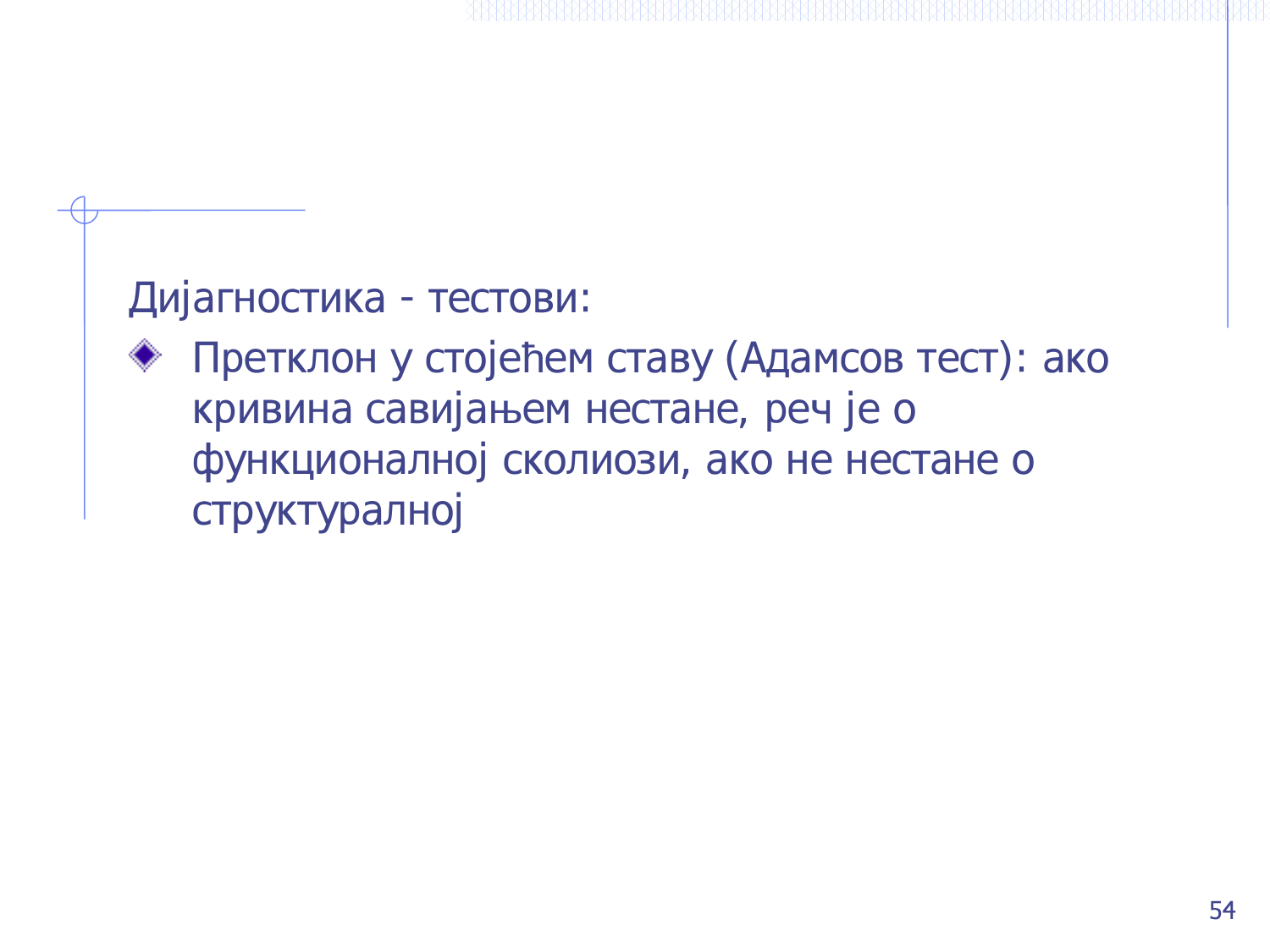

#
Дијагностика - тестови:
Претклон у стојећем ставу (Адамсов тест): ако кривина савијањем нестане, реч је о функционалној сколиози, ако не нестане о структуралној

54